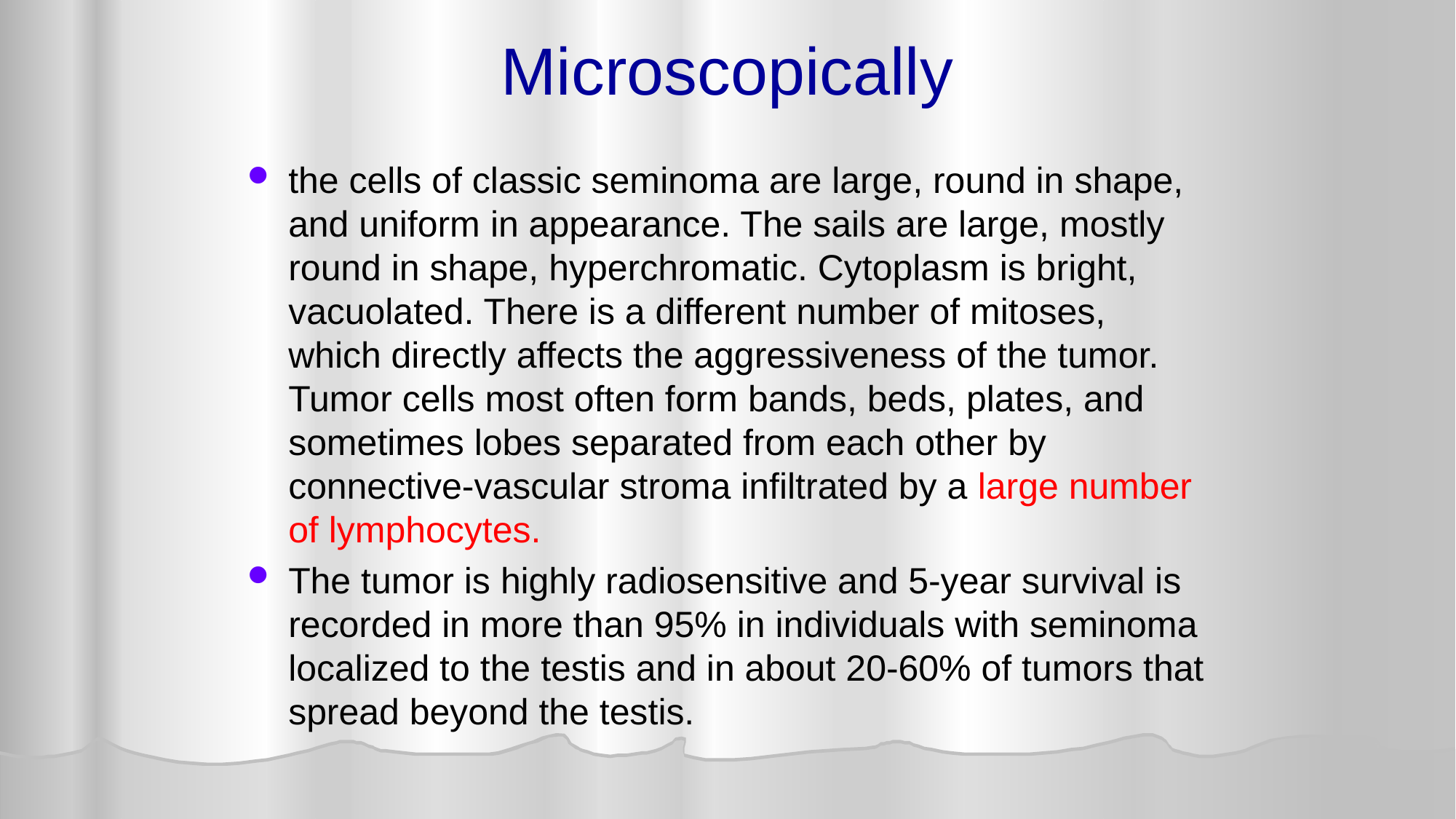

# Microscopically
the cells of classic seminoma are large, round in shape, and uniform in appearance. The sails are large, mostly round in shape, hyperchromatic. Cytoplasm is bright, vacuolated. There is a different number of mitoses, which directly affects the aggressiveness of the tumor. Tumor cells most often form bands, beds, plates, and sometimes lobes separated from each other by connective-vascular stroma infiltrated by a large number of lymphocytes.
The tumor is highly radiosensitive and 5-year survival is recorded in more than 95% in individuals with seminoma localized to the testis and in about 20-60% of tumors that spread beyond the testis.